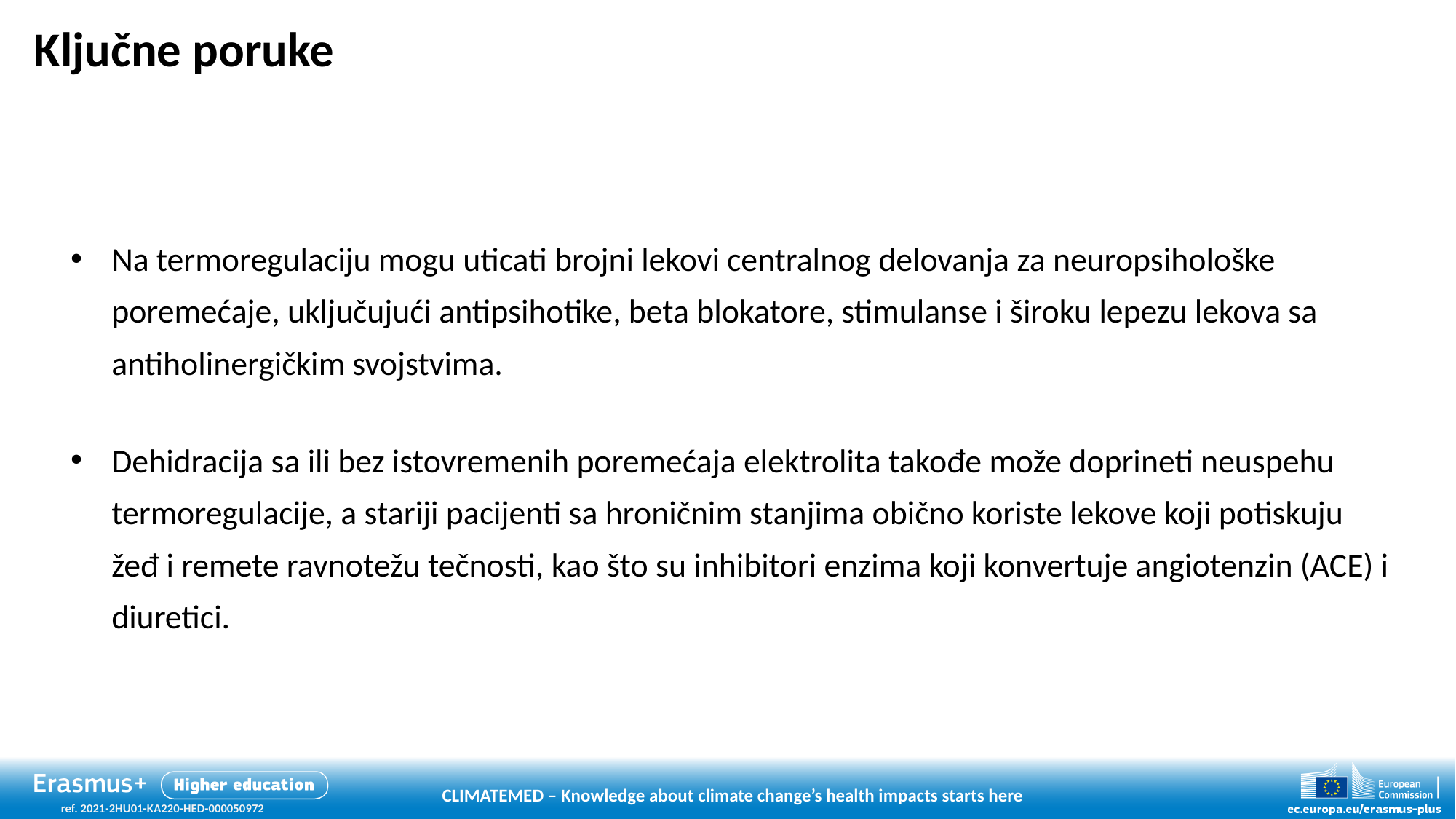

# Ključne poruke
Na termoregulaciju mogu uticati brojni lekovi centralnog delovanja za neuropsihološke poremećaje, uključujući antipsihotike, beta blokatore, stimulanse i široku lepezu lekova sa antiholinergičkim svojstvima.
Dehidracija sa ili bez istovremenih poremećaja elektrolita takođe može doprineti neuspehu termoregulacije, a stariji pacijenti sa hroničnim stanjima obično koriste lekove koji potiskuju žeđ i remete ravnotežu tečnosti, kao što su inhibitori enzima koji konvertuje angiotenzin (ACE) i diuretici.